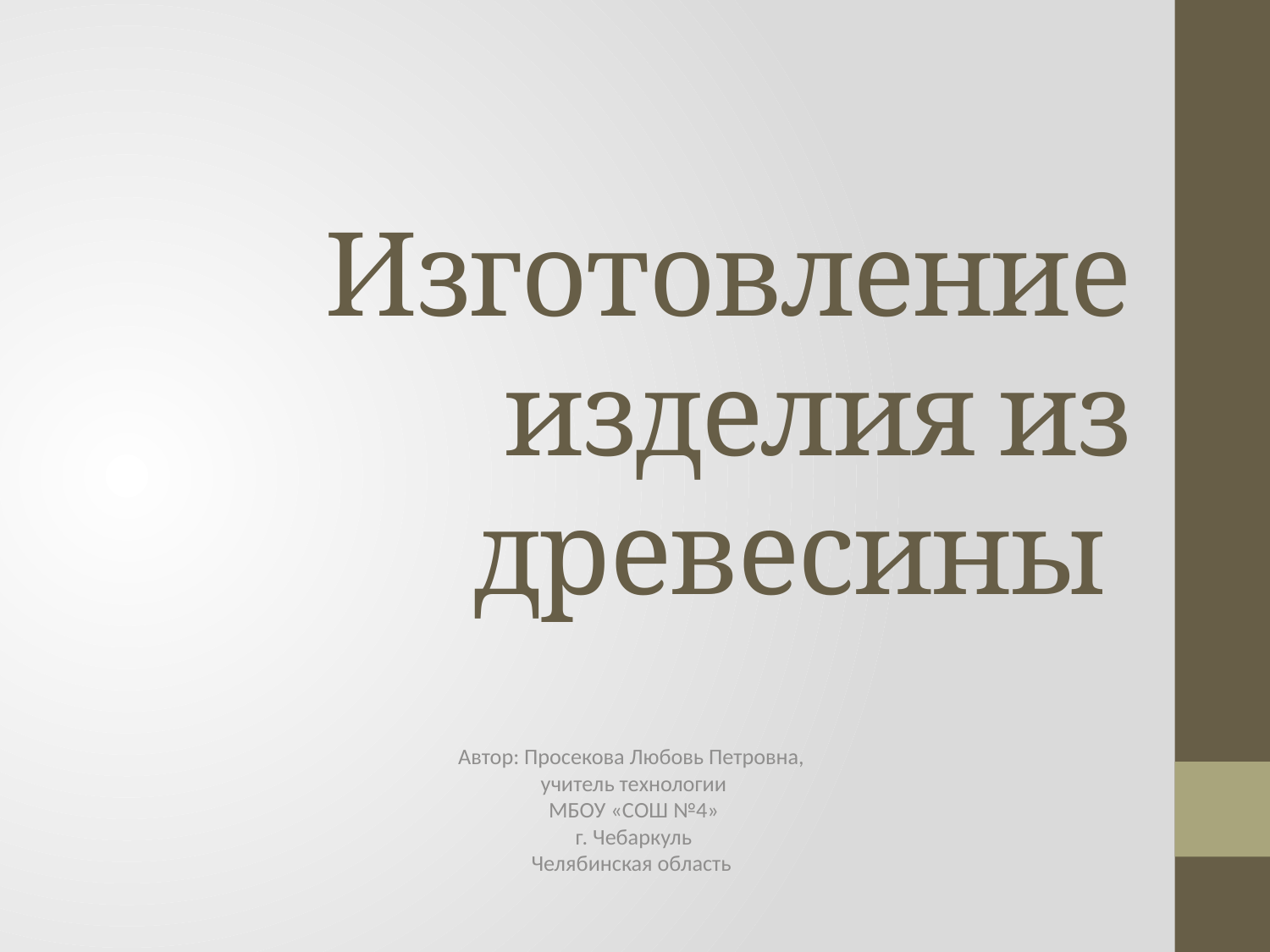

# Изготовление изделия из древесины
Автор: Просекова Любовь Петровна,
учитель технологии
МБОУ «СОШ №4»
г. Чебаркуль
Челябинская область